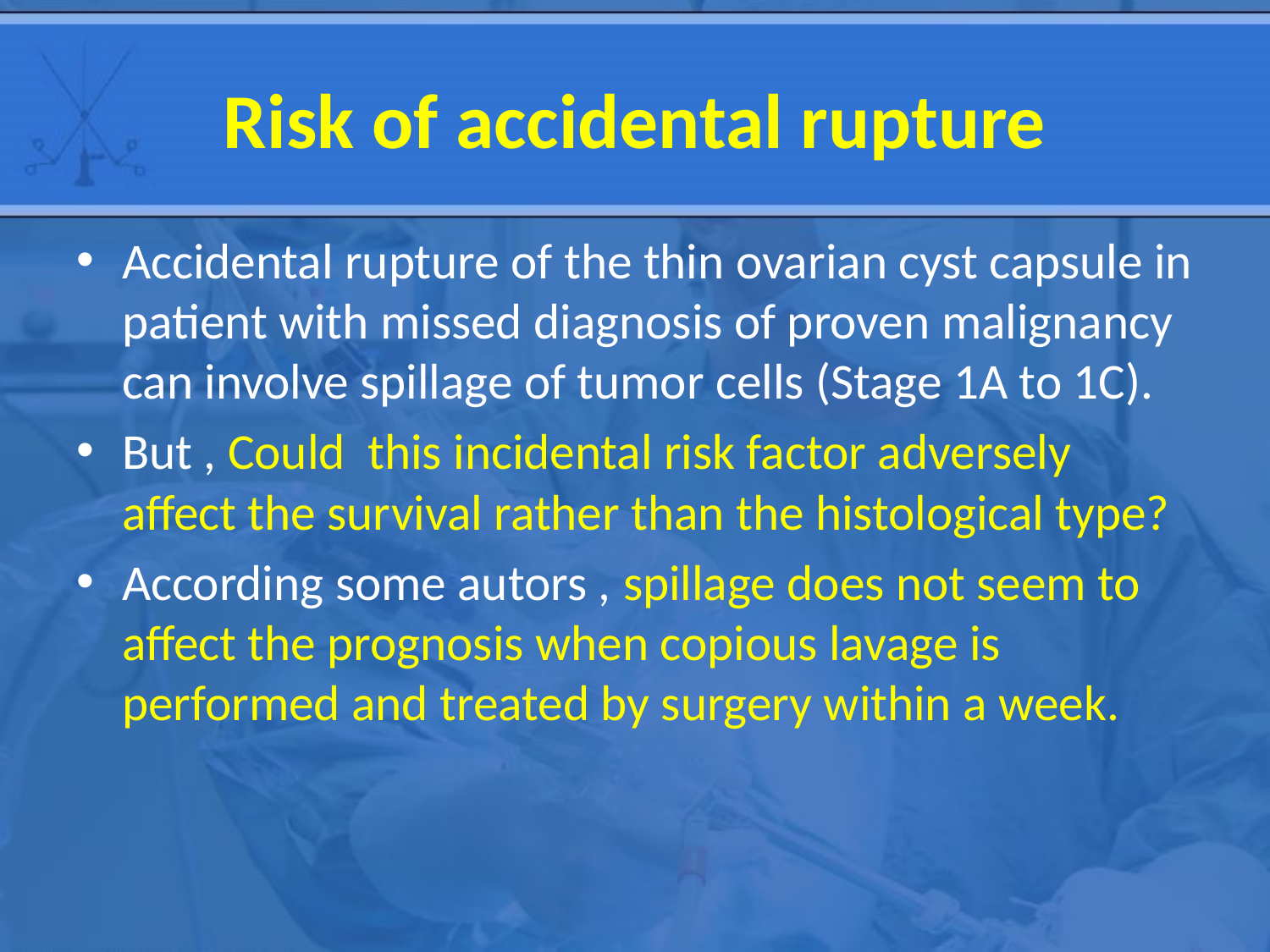

# Risk of accidental rupture
Accidental rupture of the thin ovarian cyst capsule in patient with missed diagnosis of proven malignancy can involve spillage of tumor cells (Stage 1A to 1C).
But , Could  this incidental risk factor adversely affect the survival rather than the histological type?
According some autors , spillage does not seem to affect the prognosis when copious lavage is performed and treated by surgery within a week.